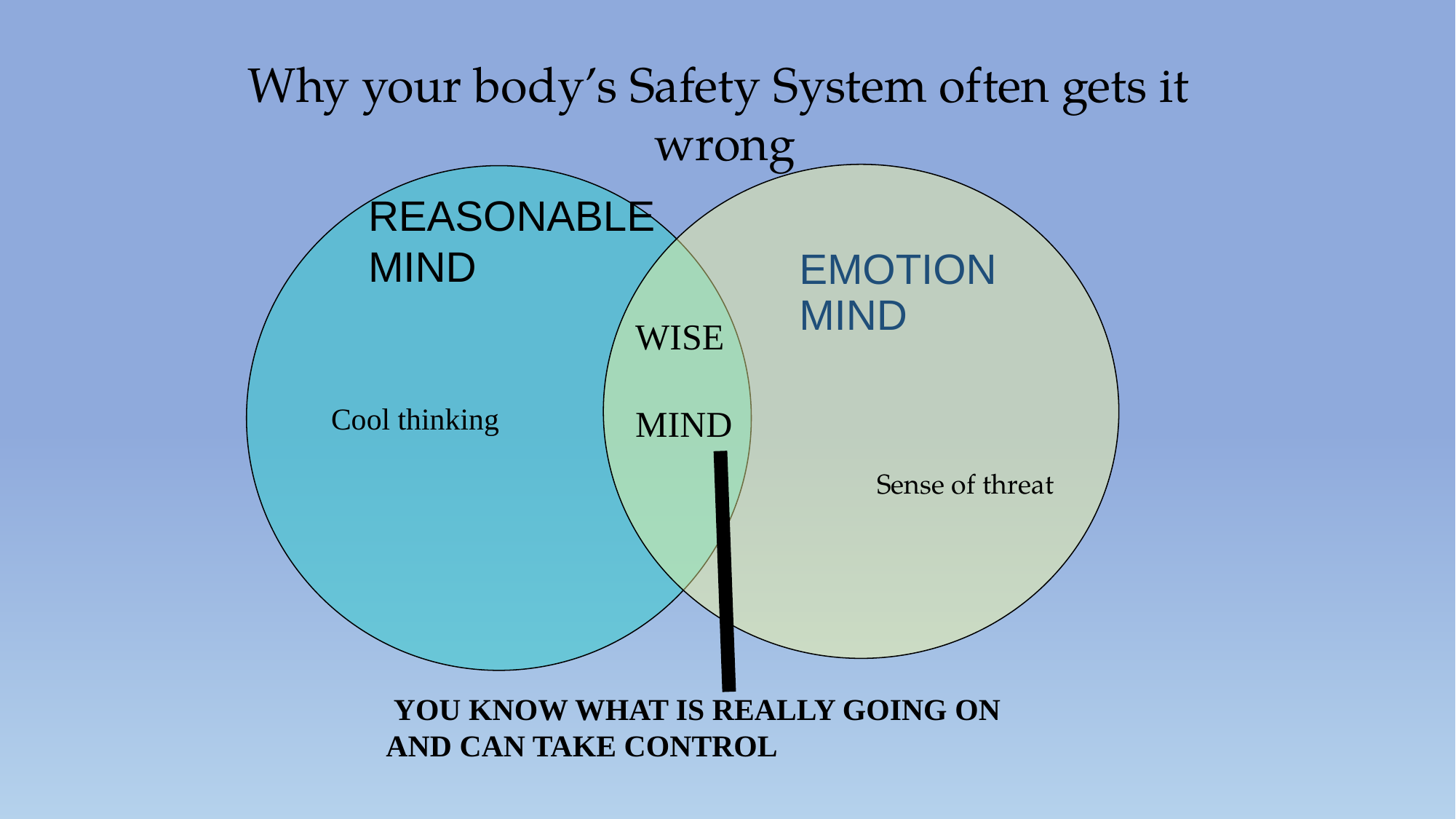

Why your body’s Safety System often gets it
 wrong

EMOTION
MIND
Cool thinking
    REASONABLE
    MIND

WISE

MIND

Sense of threat

 YOU KNOW WHAT IS REALLY GOING ON AND CAN TAKE CONTROL